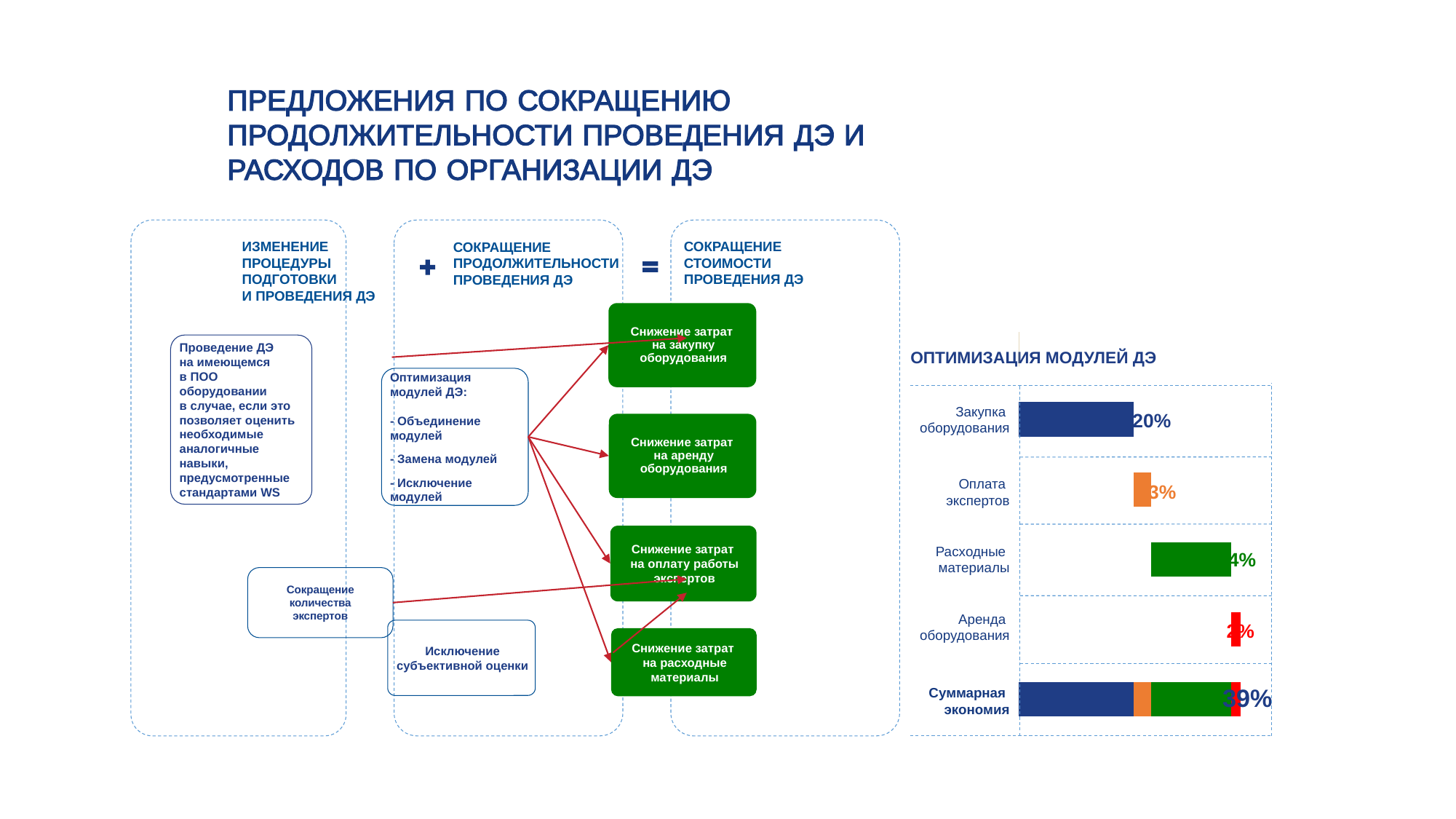

ПРЕДЛОЖЕНИЯ ПО СОКРАЩЕНИЮ ПРОДОЛЖИТЕЛЬНОСТИ ПРОВЕДЕНИЯ ДЭ И РАСХОДОВ ПО ОРГАНИЗАЦИИ ДЭ

Проведение ДЭ
на имеющемся
в ПОО оборудовании
в случае, если это позволяет оценить необходимые аналогичные навыки, предусмотренные стандартами WS

Оптимизация
модулей ДЭ:

- Объединение модулей
- Замена модулей
- Исключение модулей

Снижение затрат
на закупку оборудования

Снижение затрат
на аренду оборудования

Снижение затрат
на оплату работы экспертов

Снижение затрат
на расходные материалы

Исключение субъективной оценки
ИЗМЕНЕНИЕ ПРОЦЕДУРЫ ПОДГОТОВКИ
И ПРОВЕДЕНИЯ ДЭ
СОКРАЩЕНИЕ СТОИМОСТИ ПРОВЕДЕНИЯ ДЭ
СОКРАЩЕНИЕ ПРОДОЛЖИТЕЛЬНОСТИ ПРОВЕДЕНИЯ ДЭ
=
+

### Chart

| Category | Ряд 1 | Ряд 2 | Ряд 3 | Ряд 4 |
|---|---|---|---|---|
|  | 0.2 | 0.03 | 0.14 | 0.0168 |
| Категория 1 | 0.2 | 0.03 | 0.14 | 0.0168 |
| Категория 2 | 0.2 | 0.03 | 0.14 | 0.0 |
| Категория 3 | 0.2 | 0.03 | 0.0 | 0.0 |
| Категория 4 | 0.2 | 0.0 | 0.0 | 0.0 |
ОПТИМИЗАЦИЯ МОДУЛЕЙ ДЭ
Закупка
оборудования
20%
Оплата
экспертов
3%
Расходные
материалы
14%
Сокращение количества
экспертов
Аренда
оборудования
2%
Суммарная
экономия
39%
18